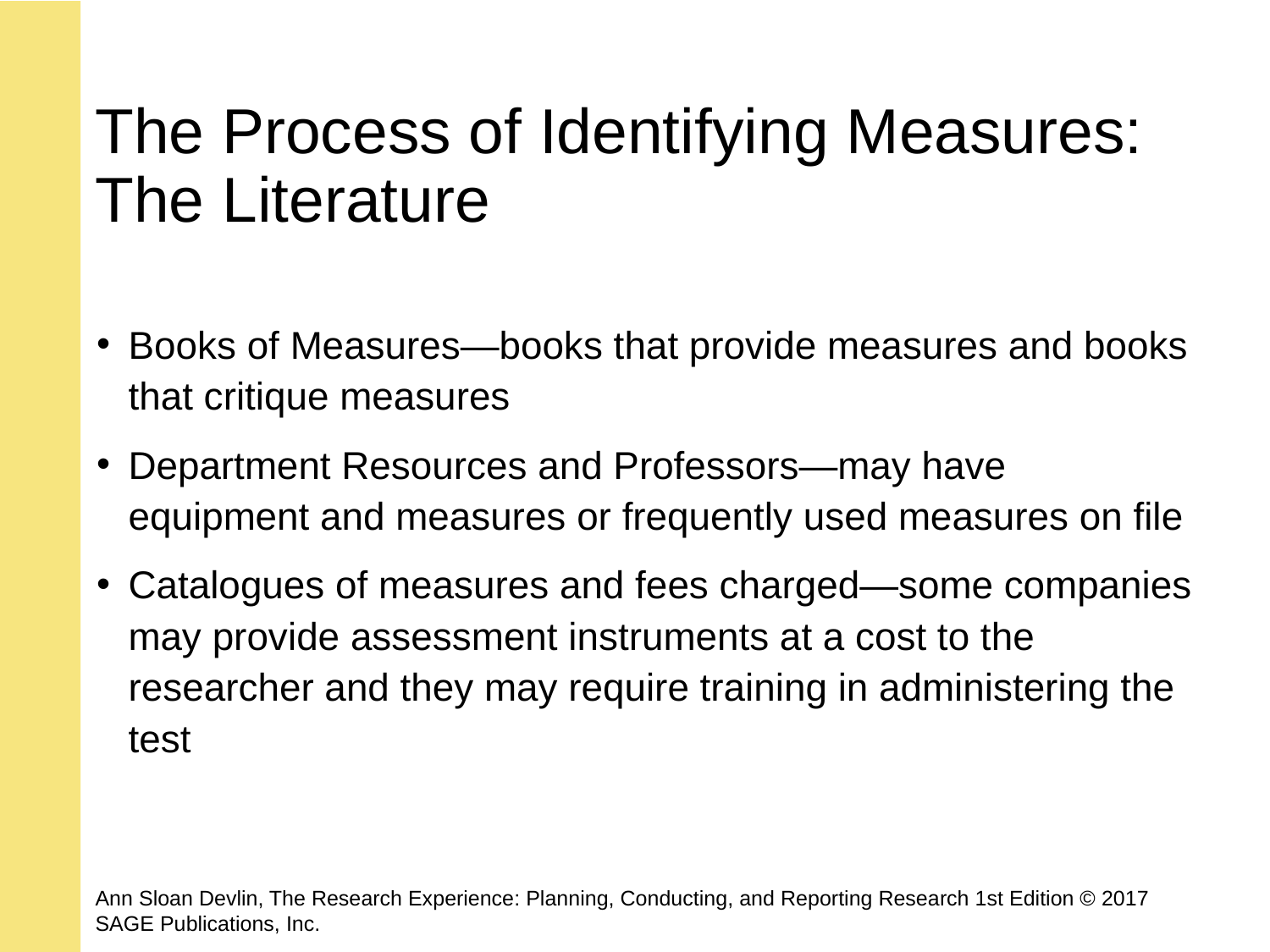

# The Process of Identifying Measures: The Literature
Books of Measures—books that provide measures and books that critique measures
Department Resources and Professors—may have equipment and measures or frequently used measures on file
Catalogues of measures and fees charged—some companies may provide assessment instruments at a cost to the researcher and they may require training in administering the test